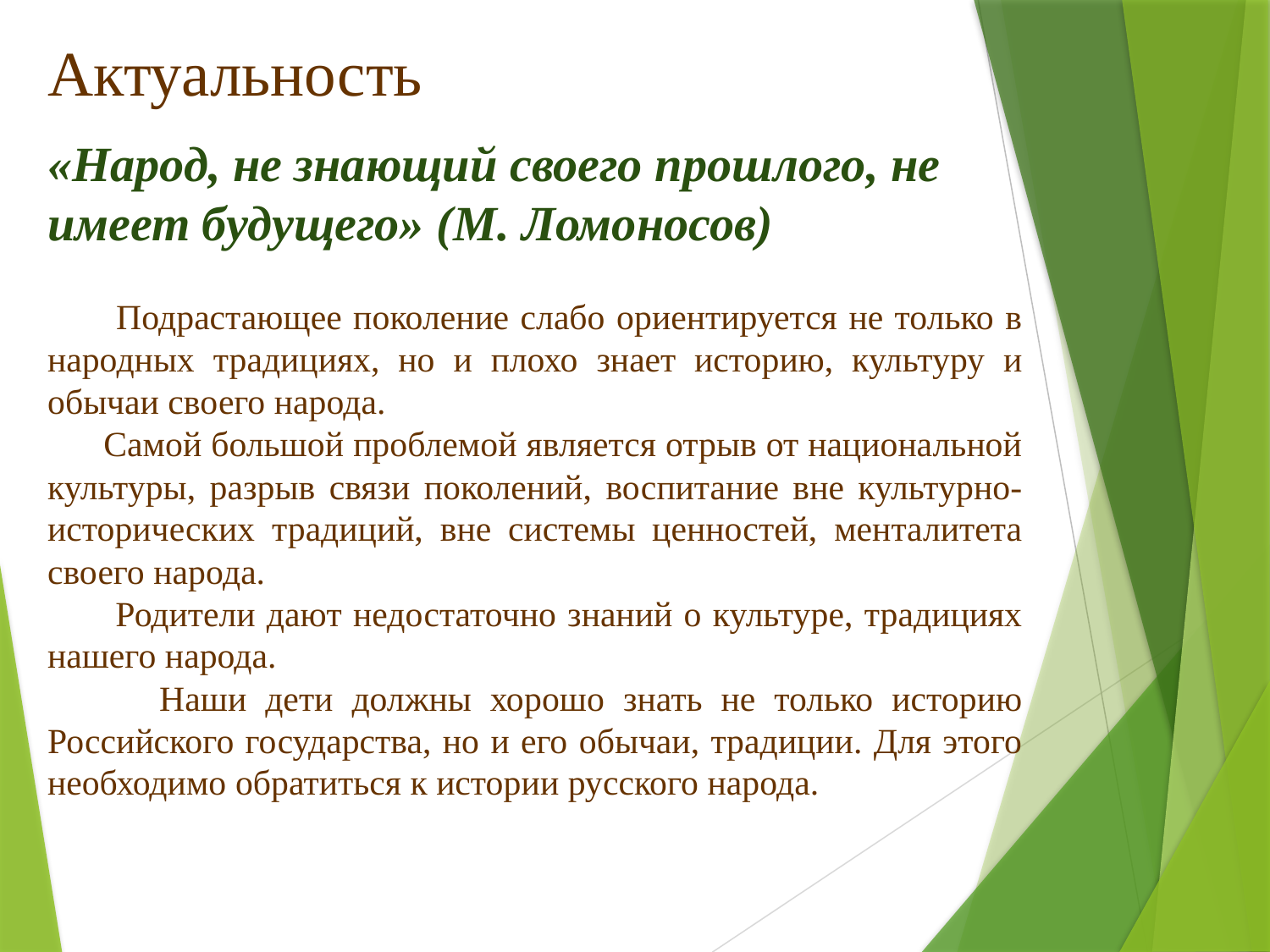

# Актуальность
«Народ, не знающий своего прошлого, не имеет будущего» (М. Ломоносов)

      Подрастающее поколение слабо ориентируется не только в народных традициях, но и плохо знает историю, культуру и обычаи своего народа.
      Самой большой проблемой является отрыв от национальной культуры, разрыв связи поколений, воспитание вне культурно-исторических традиций, вне системы ценностей, менталитета своего народа.
      Родители дают недостаточно знаний о культуре, традициях нашего народа.
      Наши дети должны хорошо знать не только историю Российского государства, но и его обычаи, традиции. Для этого необходимо обратиться к истории русского народа.